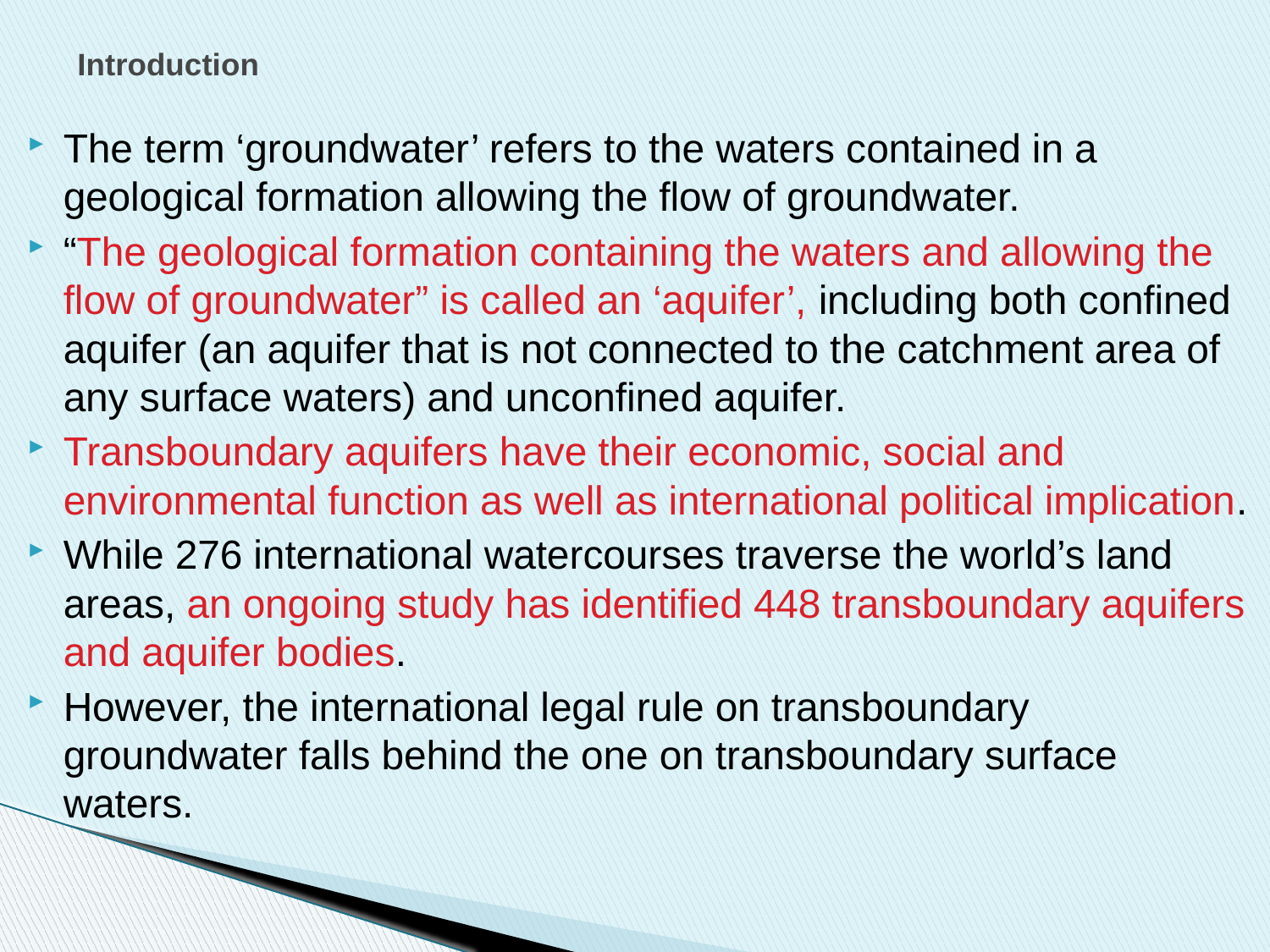

# Introduction
The term ‘groundwater’ refers to the waters contained in a geological formation allowing the flow of groundwater.
“The geological formation containing the waters and allowing the flow of groundwater” is called an ‘aquifer’, including both confined aquifer (an aquifer that is not connected to the catchment area of any surface waters) and unconfined aquifer.
Transboundary aquifers have their economic, social and environmental function as well as international political implication.
While 276 international watercourses traverse the world’s land areas, an ongoing study has identified 448 transboundary aquifers and aquifer bodies.
However, the international legal rule on transboundary groundwater falls behind the one on transboundary surface waters.